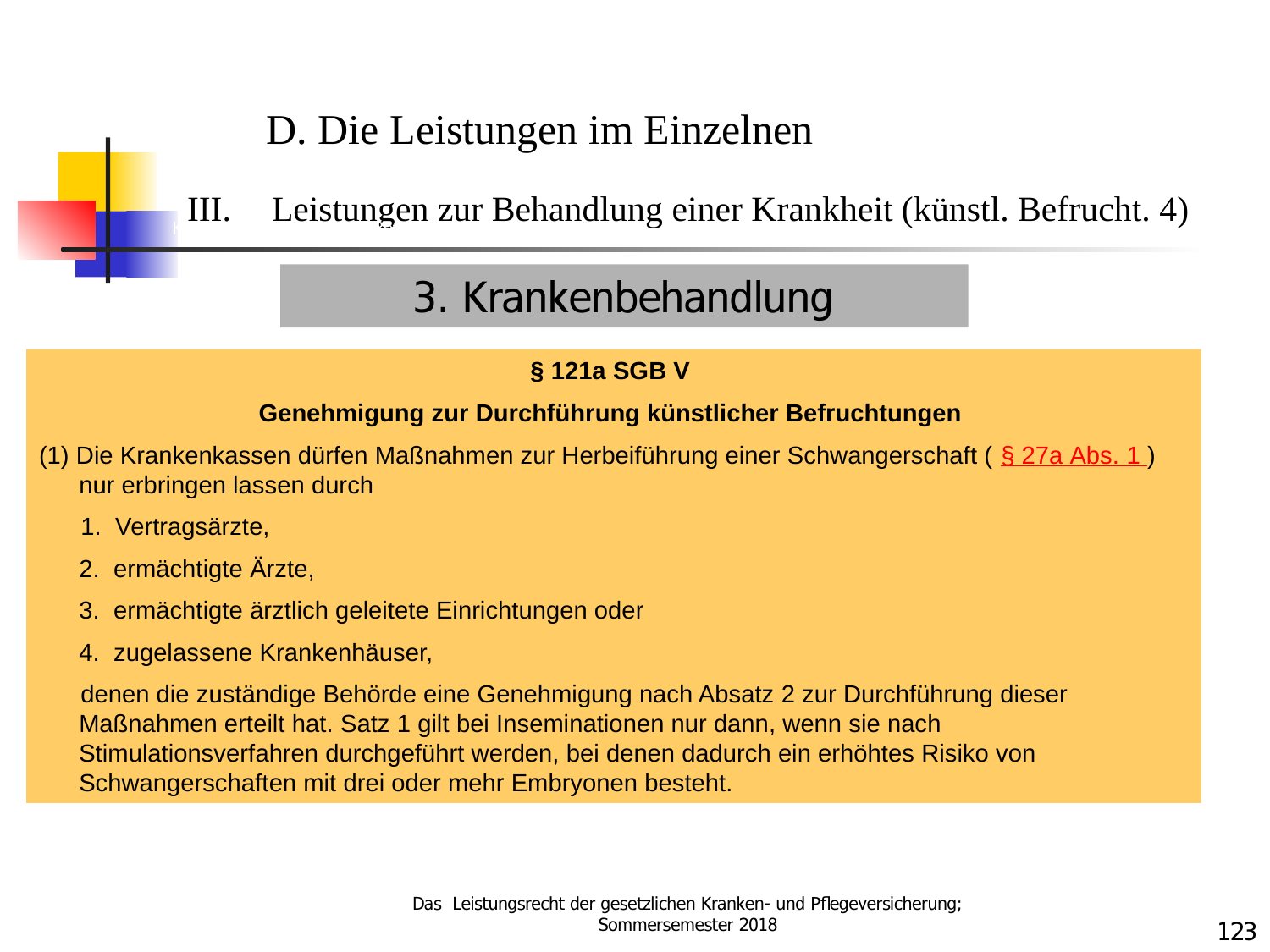

Krankenbehandlung 4 (k. Befruchtung)
D. Die Leistungen im Einzelnen

Leistungen zur Behandlung einer Krankheit (künstl. Befrucht. 4)
3. Krankenbehandlung
§ 121a SGB V
Genehmigung zur Durchführung künstlicher Befruchtungen
(1) Die Krankenkassen dürfen Maßnahmen zur Herbeiführung einer Schwangerschaft ( § 27a Abs. 1 ) nur erbringen lassen durch
      1.  Vertragsärzte,
	2.  ermächtigte Ärzte,
	3.  ermächtigte ärztlich geleitete Einrichtungen oder
	4.  zugelassene Krankenhäuser,
      denen die zuständige Behörde eine Genehmigung nach Absatz 2 zur Durchführung dieser Maßnahmen erteilt hat. Satz 1 gilt bei Inseminationen nur dann, wenn sie nach Stimulationsverfahren durchgeführt werden, bei denen dadurch ein erhöhtes Risiko von Schwangerschaften mit drei oder mehr Embryonen besteht.
Krankheit
Das  Leistungsrecht der gesetzlichen Kranken- und Pflegeversicherung; Sommersemester 2018
123